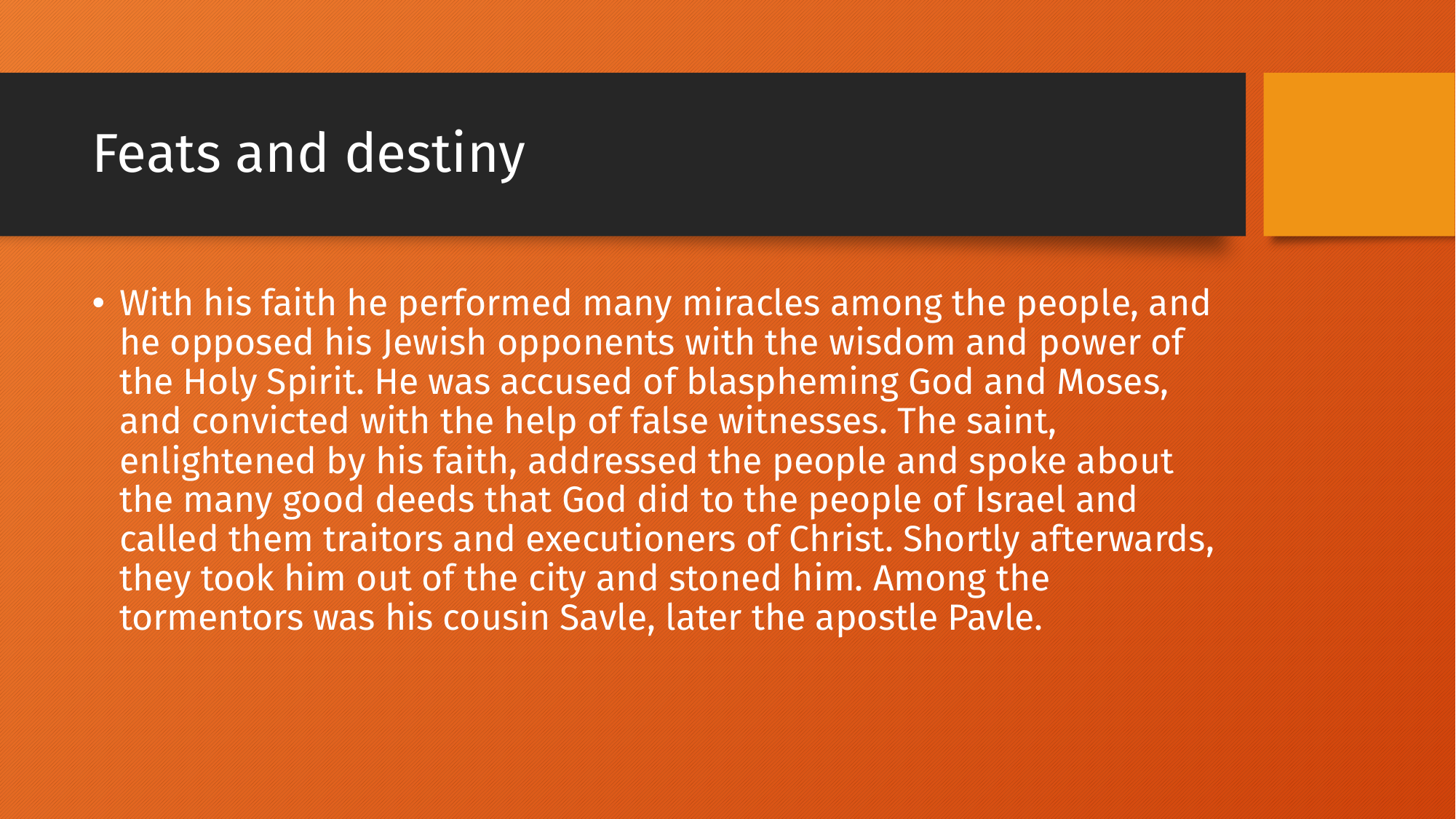

# Feats and destiny
With his faith he performed many miracles among the people, and he opposed his Jewish opponents with the wisdom and power of the Holy Spirit. He was accused of blaspheming God and Moses, and convicted with the help of false witnesses. The saint, enlightened by his faith, addressed the people and spoke about the many good deeds that God did to the people of Israel and called them traitors and executioners of Christ. Shortly afterwards, they took him out of the city and stoned him. Among the tormentors was his cousin Savle, later the apostle Pavle.